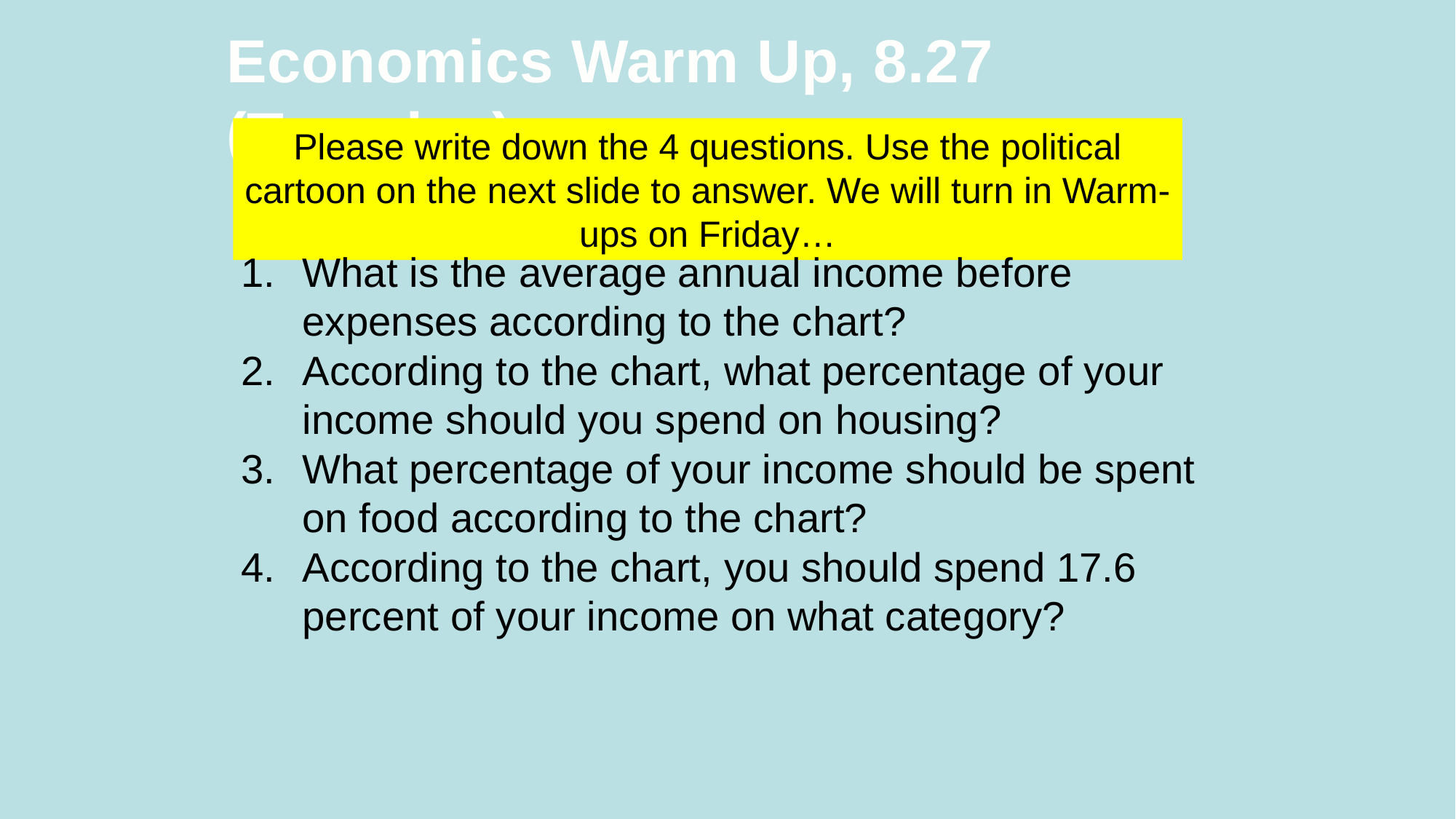

Economics Warm Up, 8.27 (Tuesday)
Please write down the 4 questions. Use the political cartoon on the next slide to answer. We will turn in Warm-ups on Friday…
What is the average annual income before expenses according to the chart?
According to the chart, what percentage of your income should you spend on housing?
What percentage of your income should be spent on food according to the chart?
According to the chart, you should spend 17.6 percent of your income on what category?